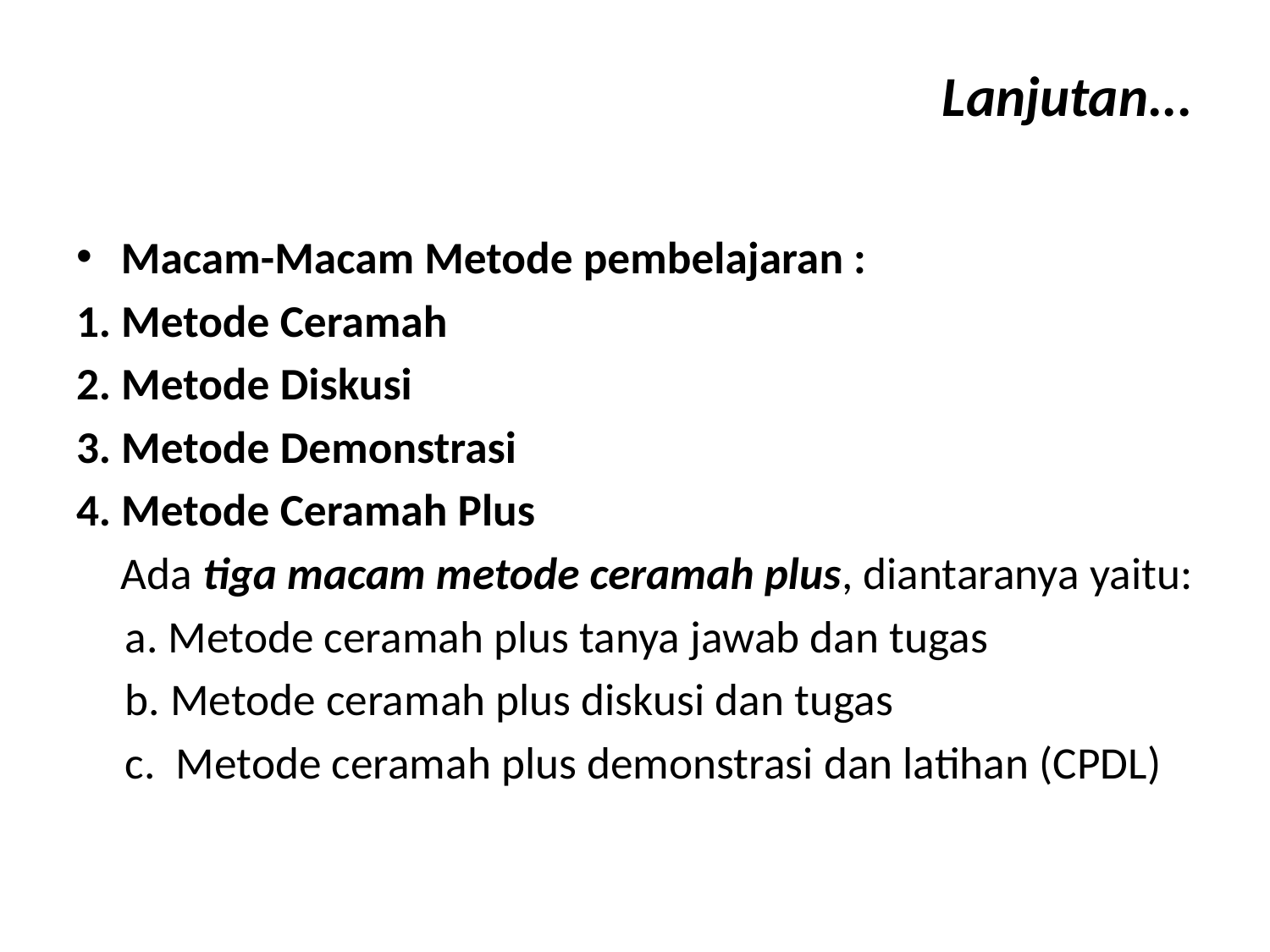

# Lanjutan...
Macam-Macam Metode pembelajaran :
1. Metode Ceramah
2. Metode Diskusi
3. Metode Demonstrasi
4. Metode Ceramah Plus
		Ada tiga macam metode ceramah plus, diantaranya yaitu:
a. Metode ceramah plus tanya jawab dan tugas
b. Metode ceramah plus diskusi dan tugas
c.  Metode ceramah plus demonstrasi dan latihan (CPDL)